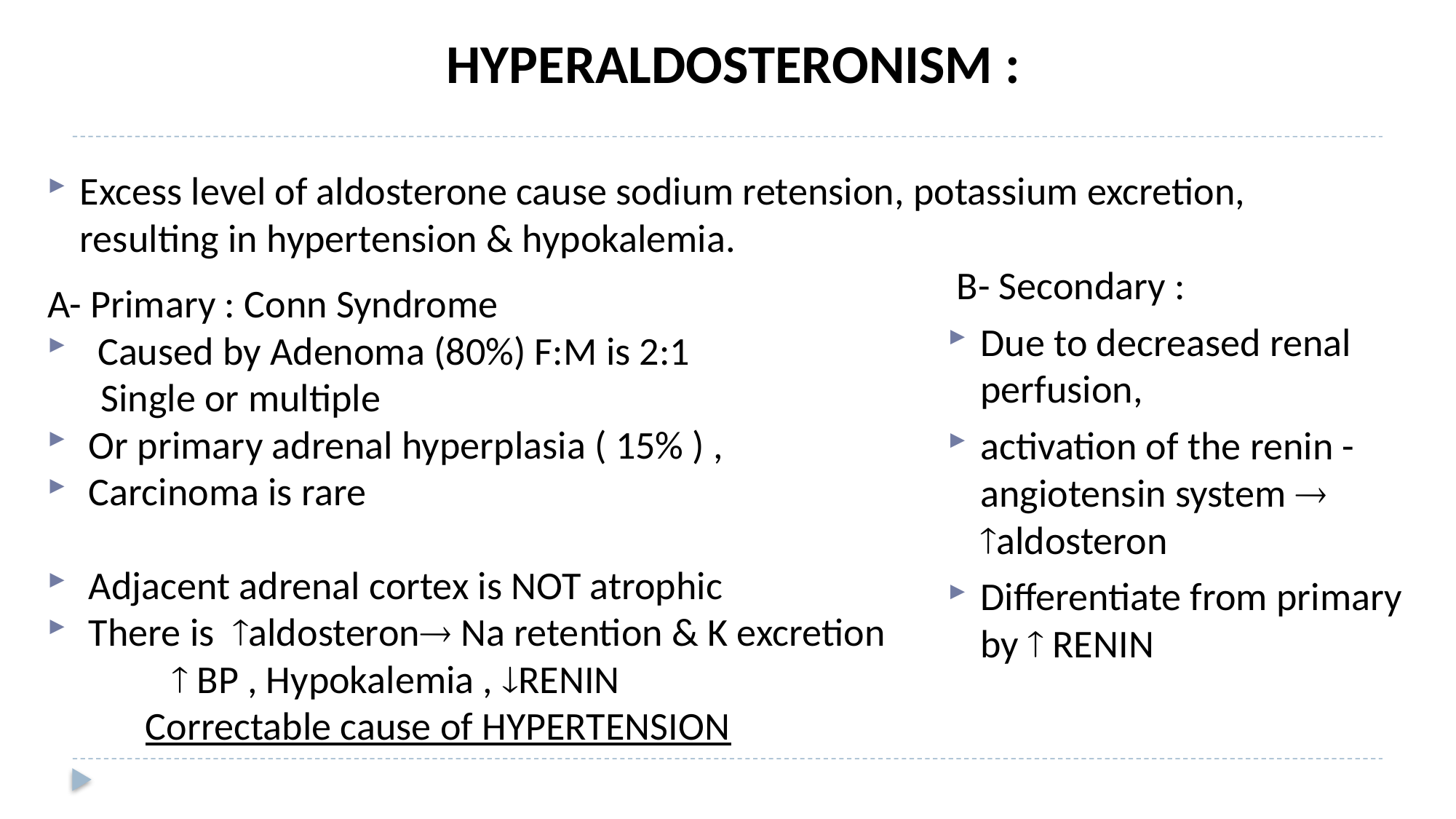

# HYPERALDOSTERONISM :

Excess level of aldosterone cause sodium retension, potassium excretion, resulting in hypertension & hypokalemia.
 B- Secondary :
Due to decreased renal perfusion,
activation of the renin - angiotensin system → ↑aldosteron
Differentiate from primary by ↑ RENIN

A- Primary : Conn Syndrome
  Caused by Adenoma (80%) F:M is 2:1
      Single or multiple
 Or primary adrenal hyperplasia ( 15% ) ,
 Carcinoma is rare

 Adjacent adrenal cortex is NOT atrophic
 There is  ↑aldosteron→ Na retention & K excretion
              ↑ BP , Hypokalemia , ↓RENIN
           Correctable cause of HYPERTENSION